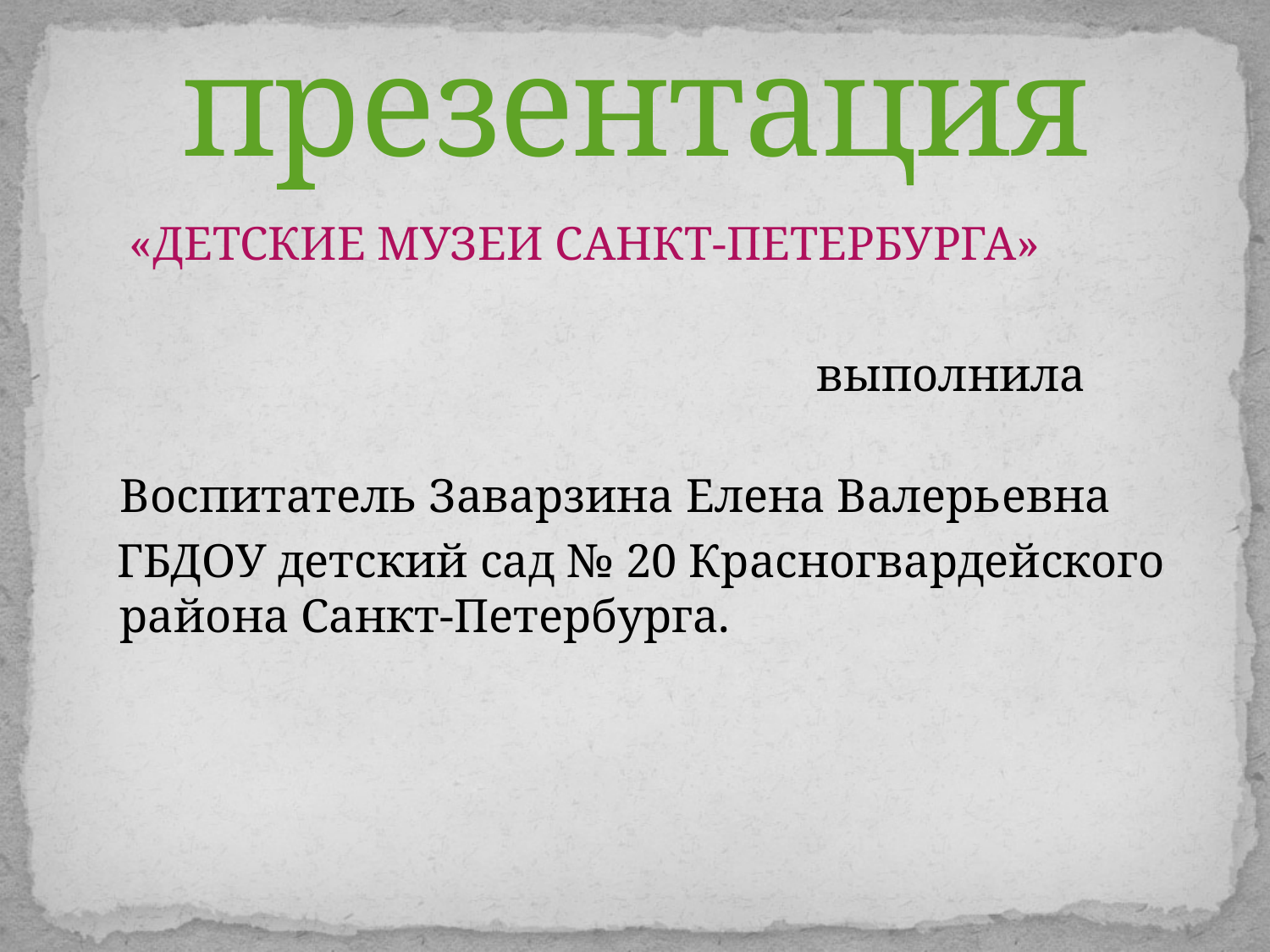

# презентация
    «ДЕТСКИЕ МУЗЕИ САНКТ-ПЕТЕРБУРГА»

                                                              выполнила
                                                                                         Воспитатель Заварзина Елена Валерьевна
   ГБДОУ детский сад № 20 Красногвардейского района Санкт-Петербурга.